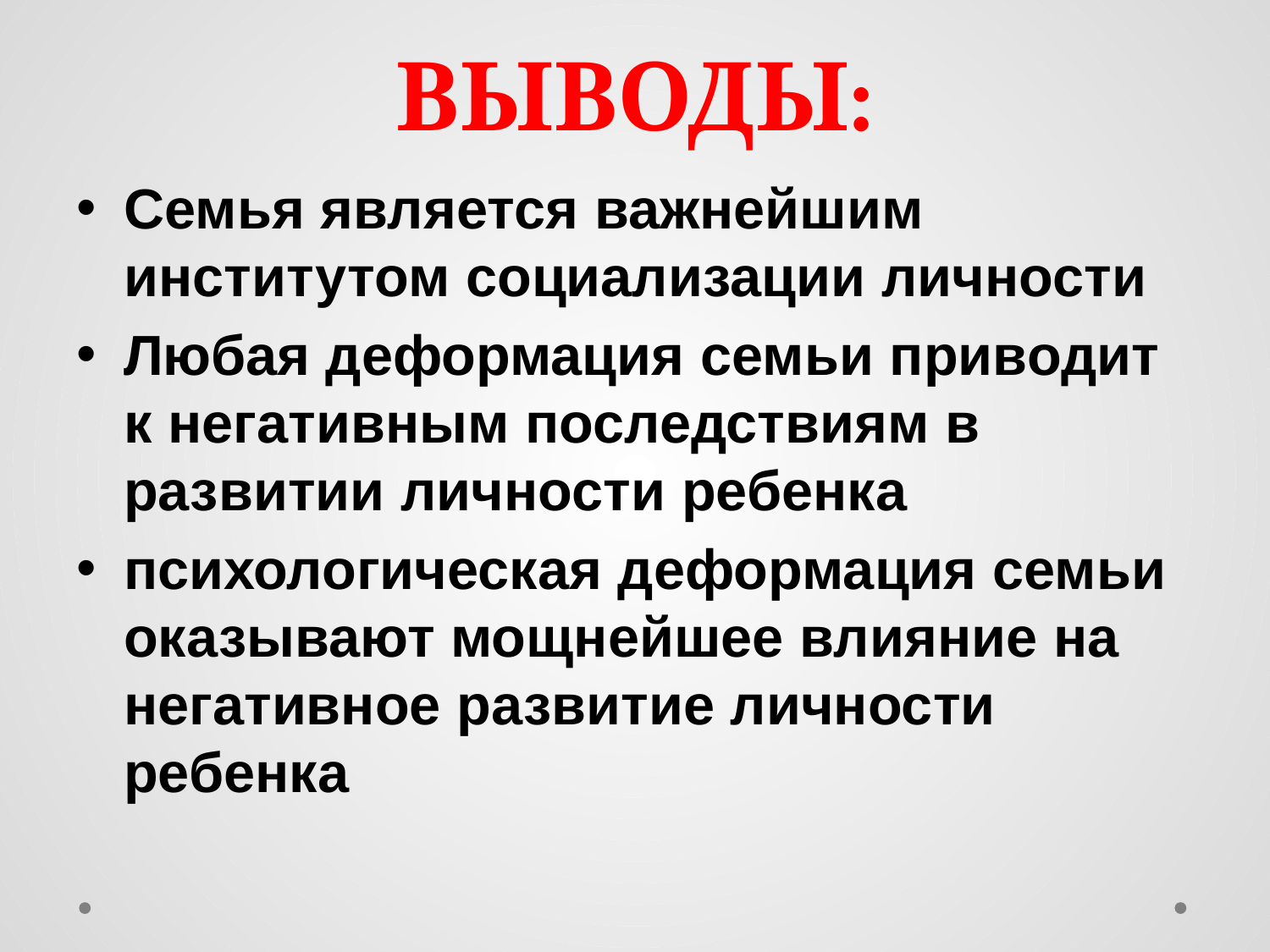

# ВЫВОДЫ:
Семья является важнейшим институтом социализации личности
Любая деформация семьи приводит к негативным последствиям в развитии личности ребенка
психологическая деформация семьи оказывают мощнейшее влияние на негативное развитие личности ребенка